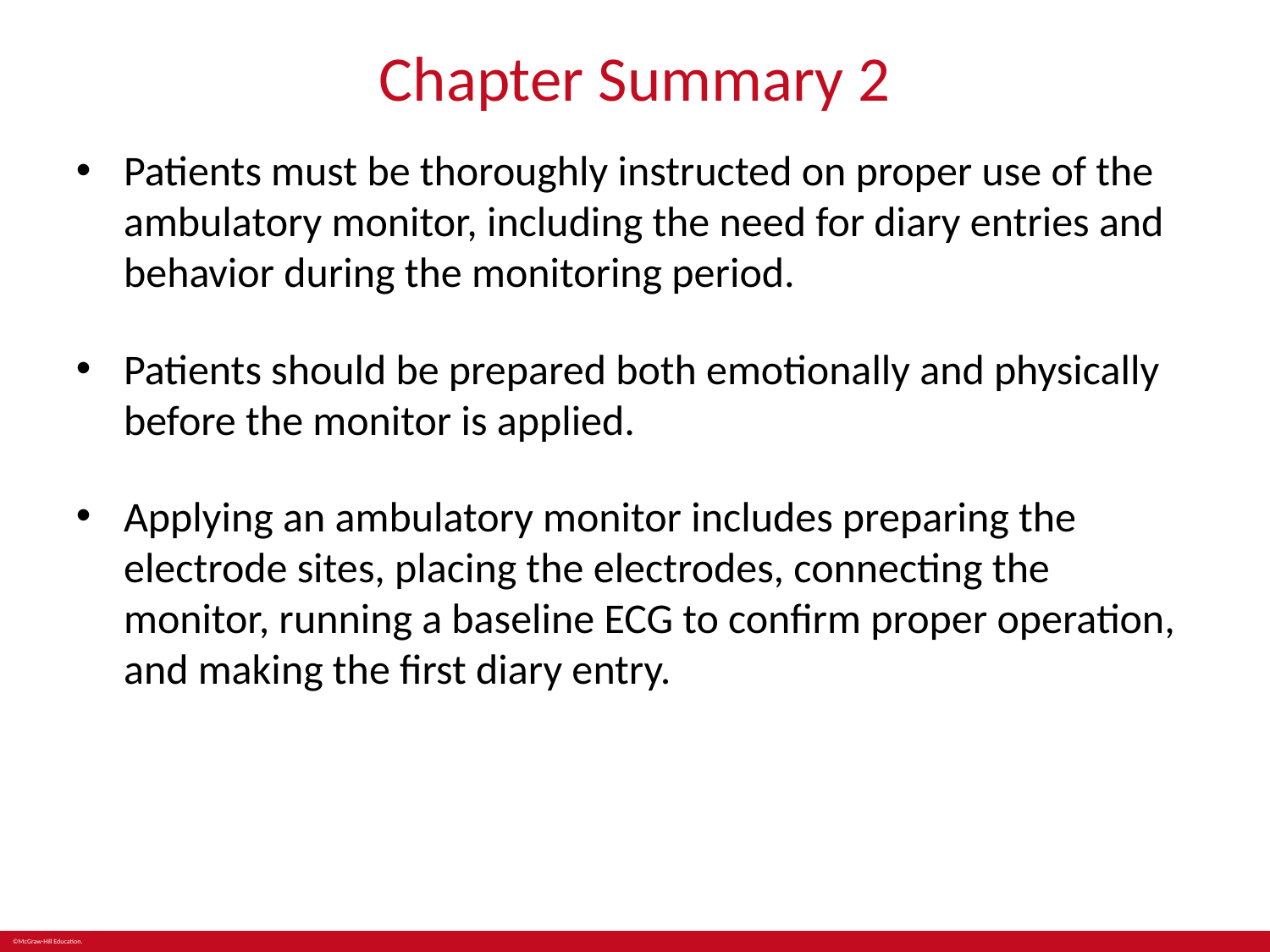

# Chapter Summary 2
Patients must be thoroughly instructed on proper use of the ambulatory monitor, including the need for diary entries and behavior during the monitoring period.
Patients should be prepared both emotionally and physically before the monitor is applied.
Applying an ambulatory monitor includes preparing the electrode sites, placing the electrodes, connecting the monitor, running a baseline ECG to confirm proper operation, and making the first diary entry.